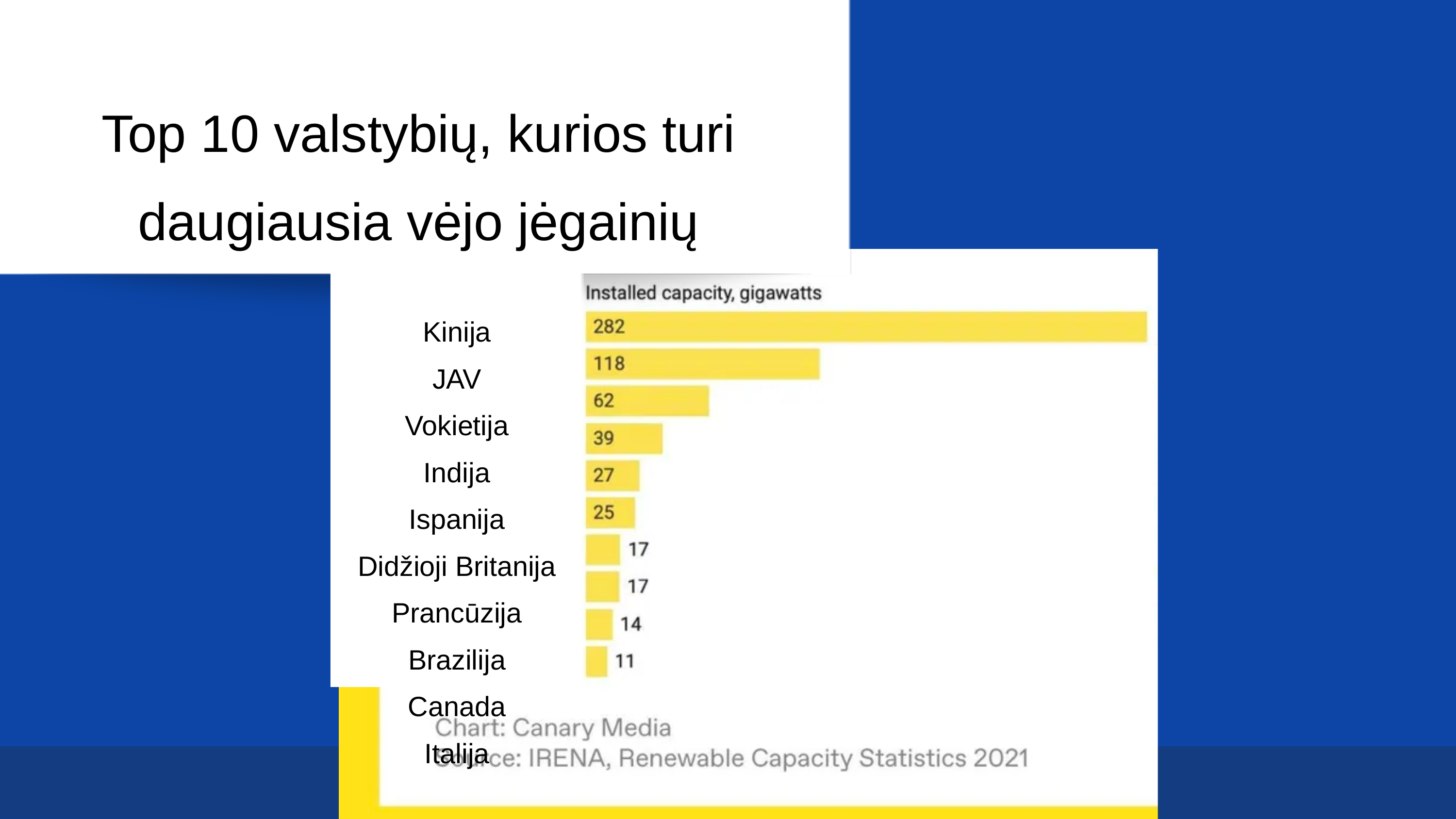

Top 10 valstybių, kurios turi daugiausia vėjo jėgainių

Kinija
JAV
Vokietija
Indija
Ispanija
Didžioji Britanija
Prancūzija
Brazilija
Canada
Italija